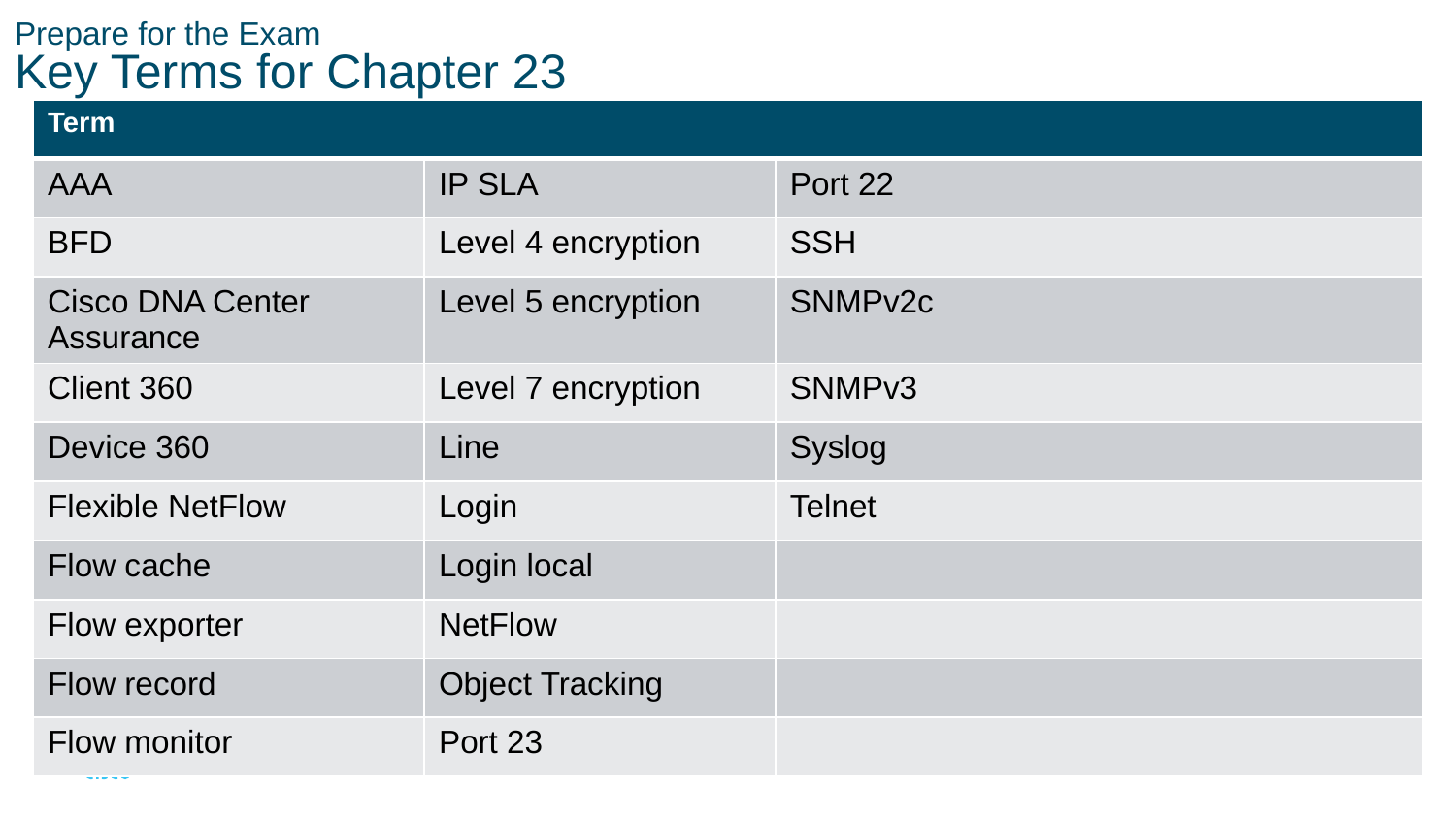

# Prepare for the Exam Key Terms for Chapter 23
| Term |  |  |
| --- | --- | --- |
| AAA | IP SLA | Port 22 |
| BFD | Level 4 encryption | SSH |
| Cisco DNA Center Assurance | Level 5 encryption | SNMPv2c |
| Client 360 | Level 7 encryption | SNMPv3 |
| Device 360 | Line | Syslog |
| Flexible NetFlow | Login | Telnet |
| Flow cache | Login local |  |
| Flow exporter | NetFlow |  |
| Flow record | Object Tracking |  |
| Flow monitor | Port 23 |  |